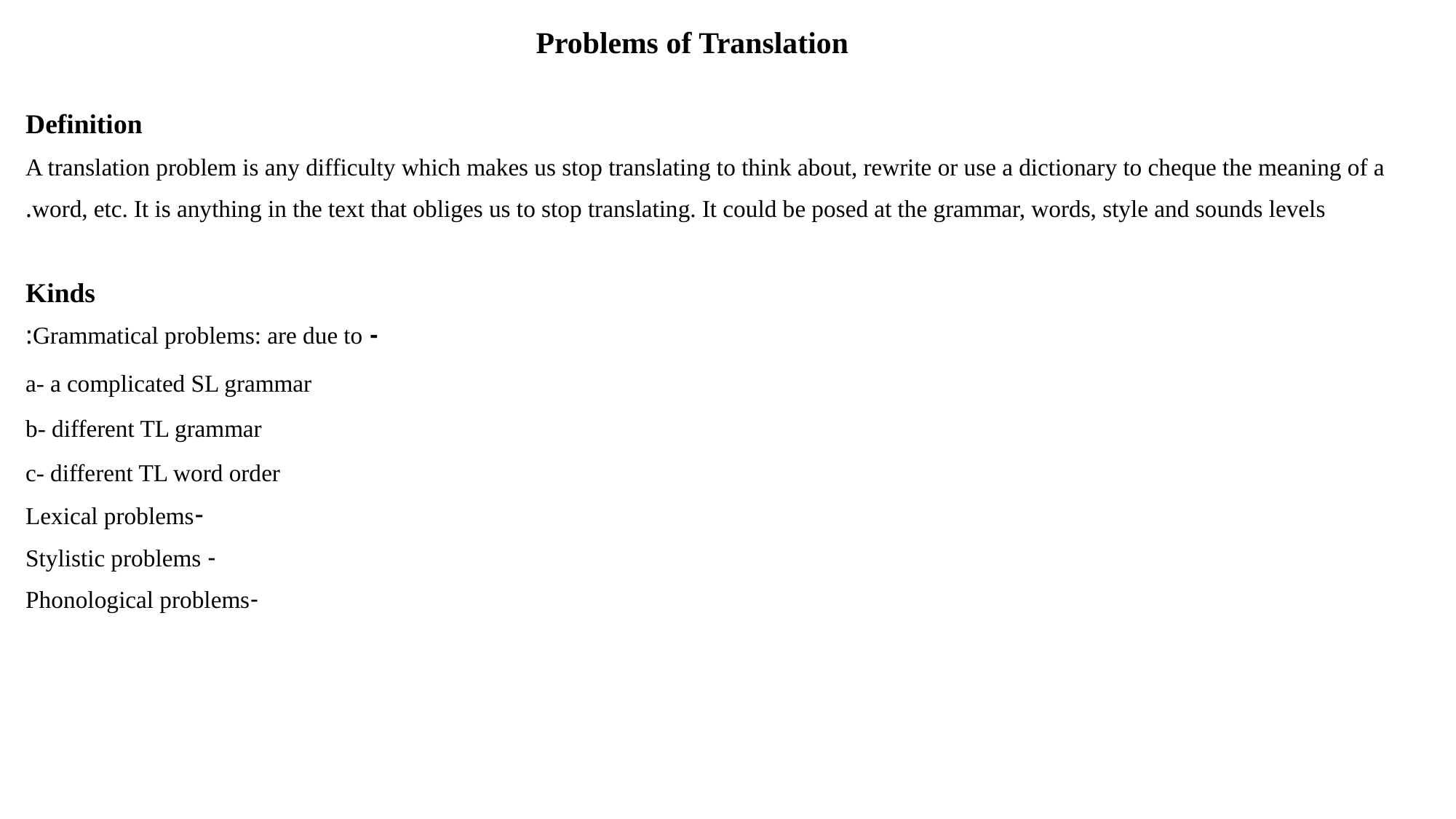

# Problems of Translation
Definition
A translation problem is any difficulty which makes us stop translating to think about, rewrite or use a dictionary to cheque the meaning of a
 word, etc. It is anything in the text that obliges us to stop translating. It could be posed at the grammar, words, style and sounds levels.

Kinds
- Grammatical problems: are due to:
   a- a complicated SL grammar
   b- different TL grammar
   c- different TL word order
-Lexical problems
- Stylistic problems
-Phonological problems